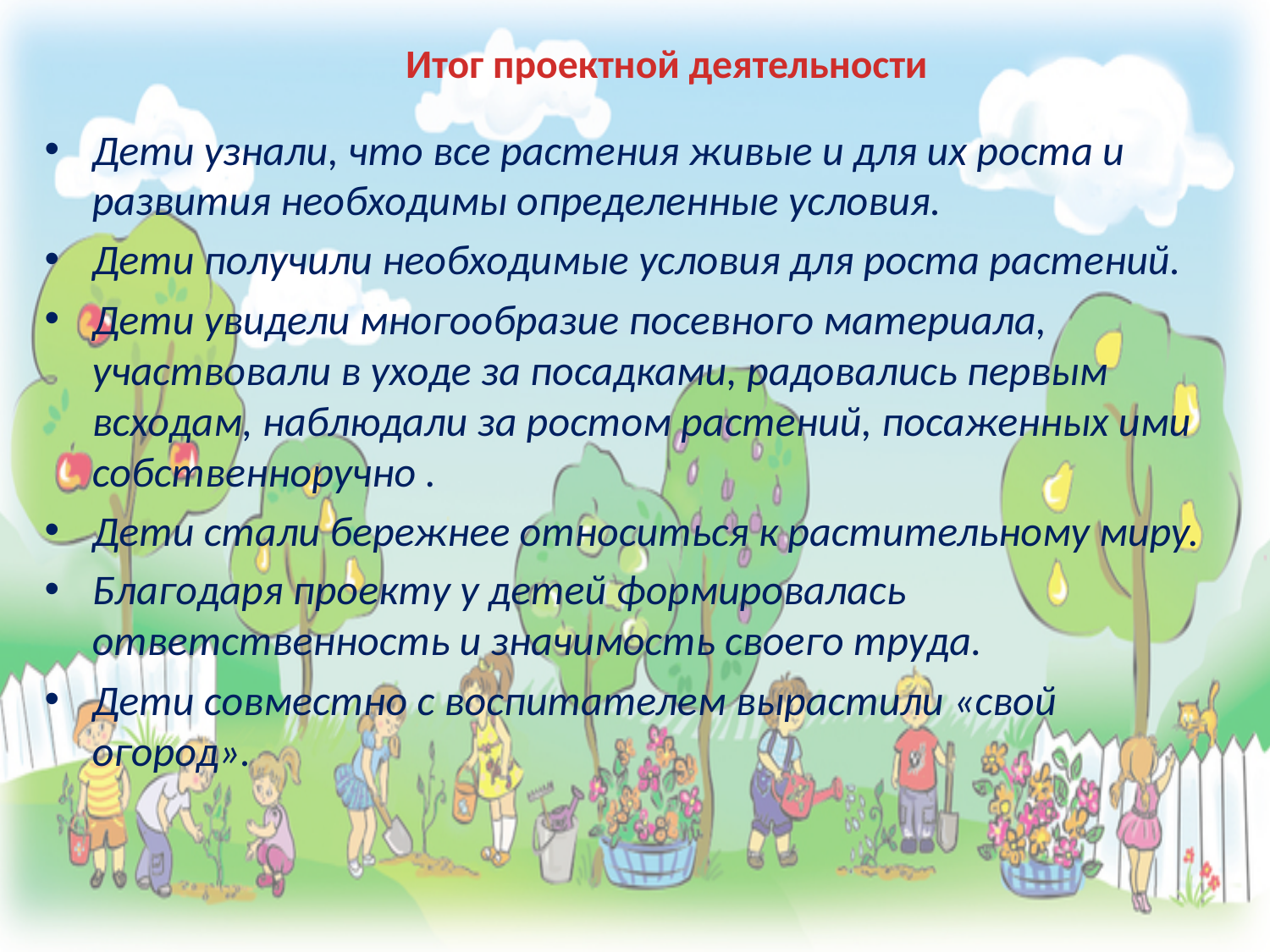

# Итог проектной деятельности
Дети узнали, что все растения живые и для их роста и развития необходимы определенные условия.
Дети получили необходимые условия для роста растений.
Дети увидели многообразие посевного материала, участвовали в уходе за посадками, радовались первым всходам, наблюдали за ростом растений, посаженных ими собственноручно .
Дети стали бережнее относиться к растительному миру.
Благодаря проекту у детей формировалась ответственность и значимость своего труда.
Дети совместно с воспитателем вырастили «свой огород».